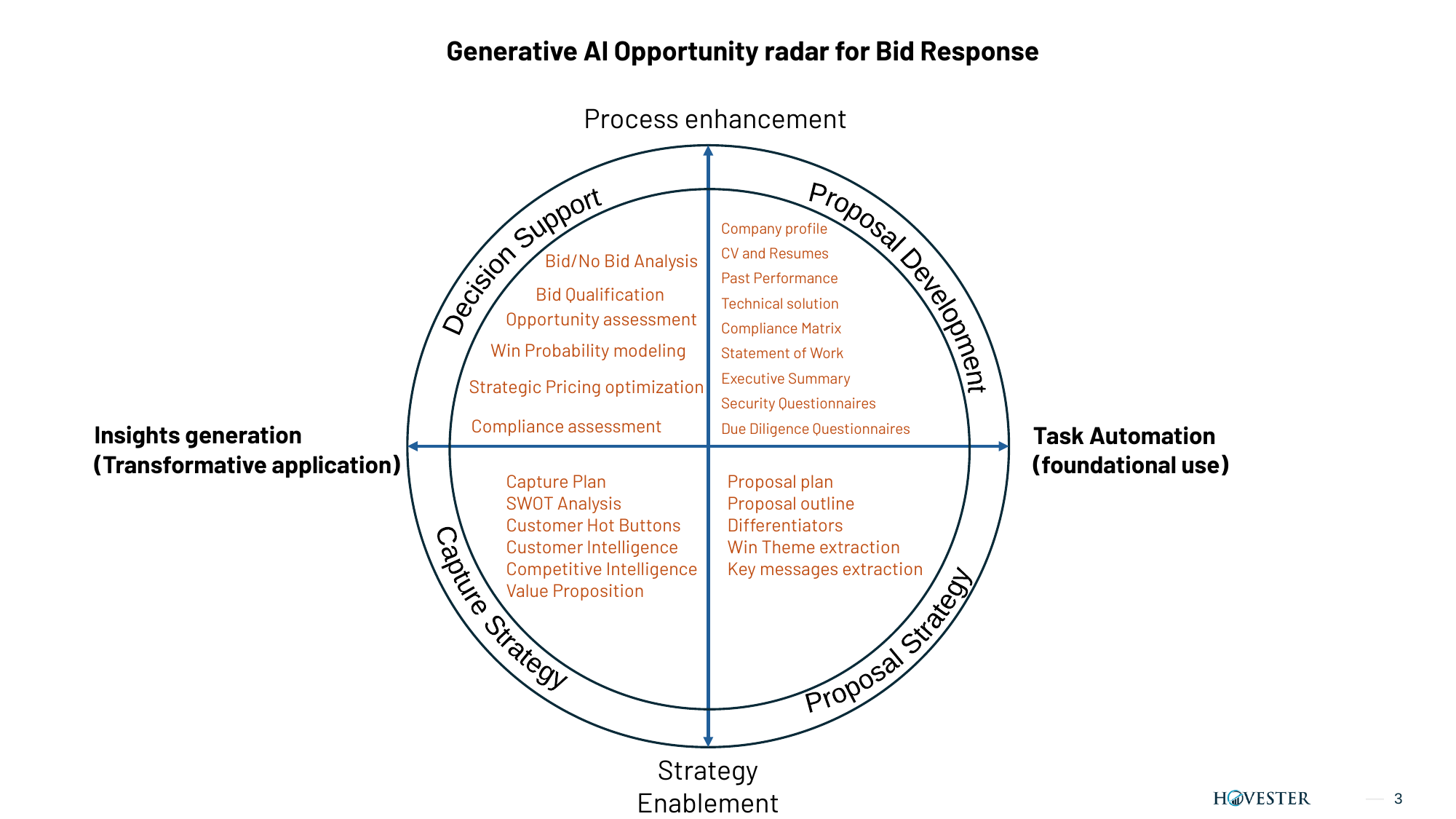

Generative AI Opportunity radar for Bid Response

Process enhancement

Company profile
Decision Support
CV and Resumes
Bid/No Bid Analysis
Proposal Development
Past Performance
Bid Qualification
Technical solution
Opportunity assessment
Compliance Matrix
Win Probability modeling
Statement of Work
Executive Summary
Strategic Pricing optimization
Security Questionnaires
Compliance assessment
Due Diligence Questionnaires
Insights generation
(Transformative application)
Task Automation
(foundational use)
Capture Plan
SWOT Analysis
Customer Hot Buttons
Customer Intelligence
Competitive Intelligence
Value Proposition

Proposal plan
Proposal outline
Differentiators
Win Theme extraction
Key messages extraction

Capture Strategy
Proposal Strategy
Strategy Enablement